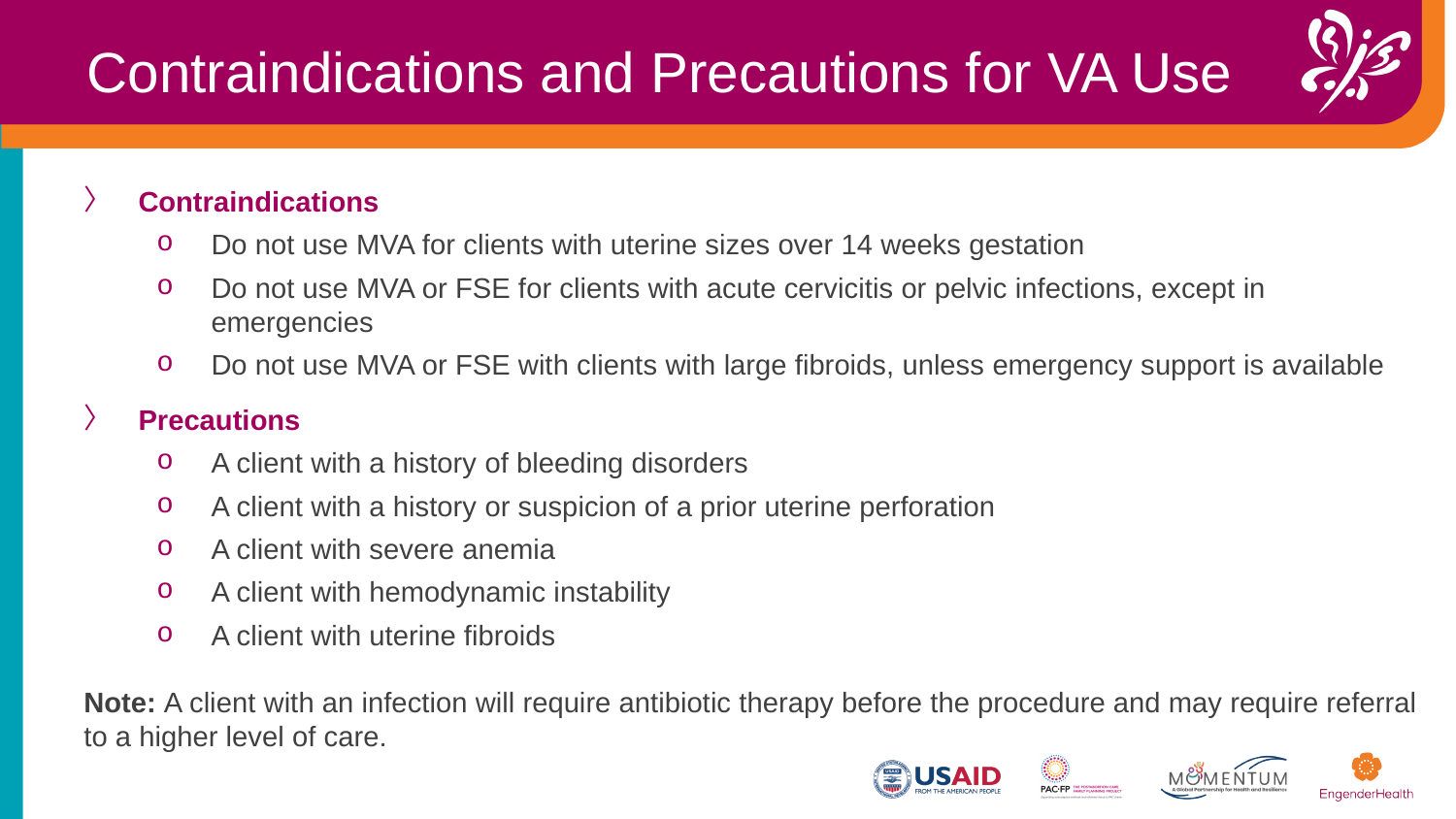

Contraindications and Precautions for VA Use
Contraindications​
Do not use MVA for clients with uterine sizes over 14 weeks gestation
Do not use MVA or FSE for clients with acute cervicitis or pelvic infections, except in emergencies
Do not use MVA or FSE with clients with large fibroids, unless emergency support is available
​Precautions
A client with a history of bleeding disorders
A client with a history or suspicion of a prior uterine perforation
A client with severe anemia
A client with hemodynamic instability
A client with uterine fibroids
Note: A client with an infection will require antibiotic therapy before the procedure and may require referral to a higher level of care.